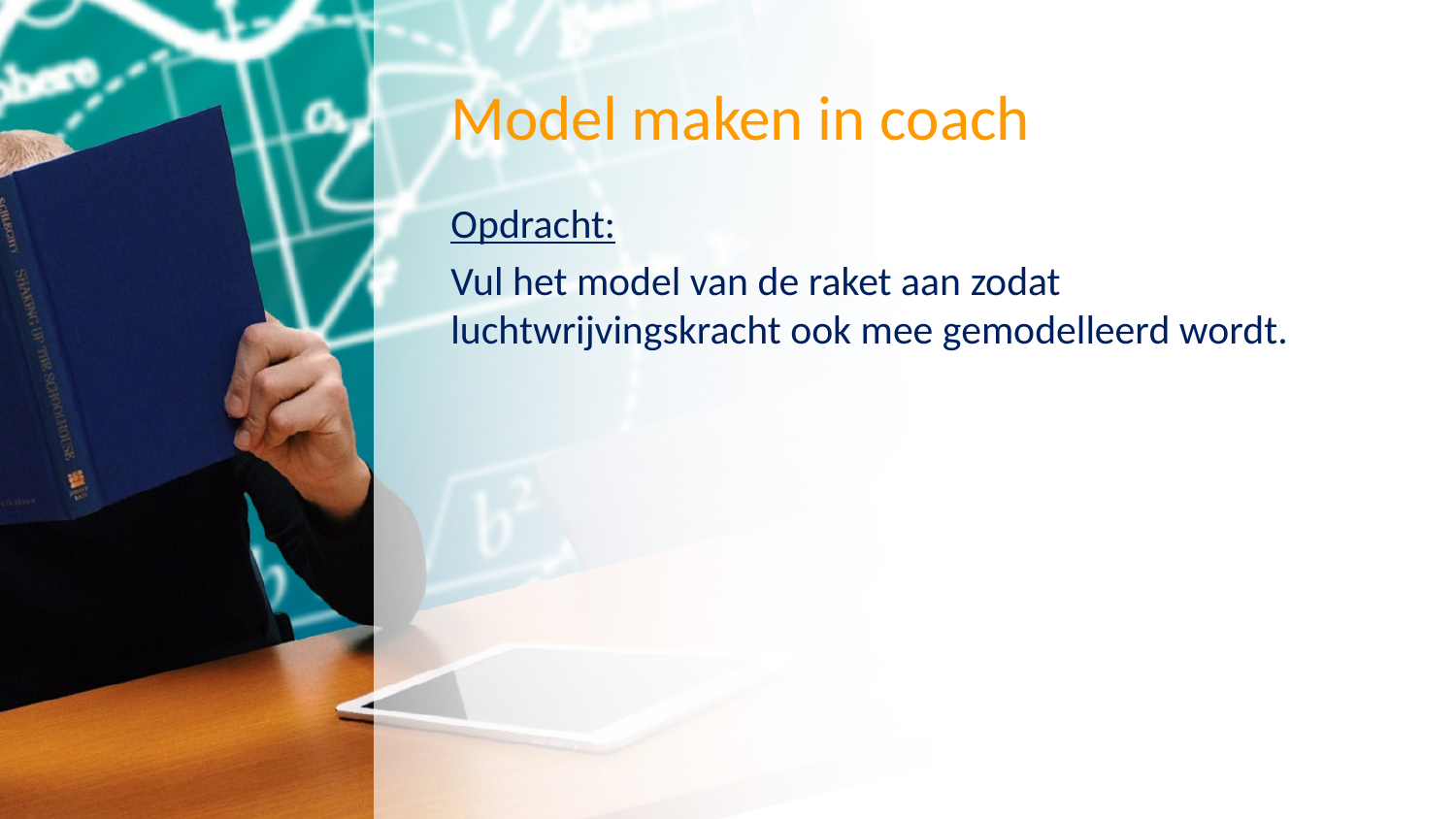

# Model maken in coach
Opdracht:
Vul het model van de raket aan zodat luchtwrijvingskracht ook mee gemodelleerd wordt.